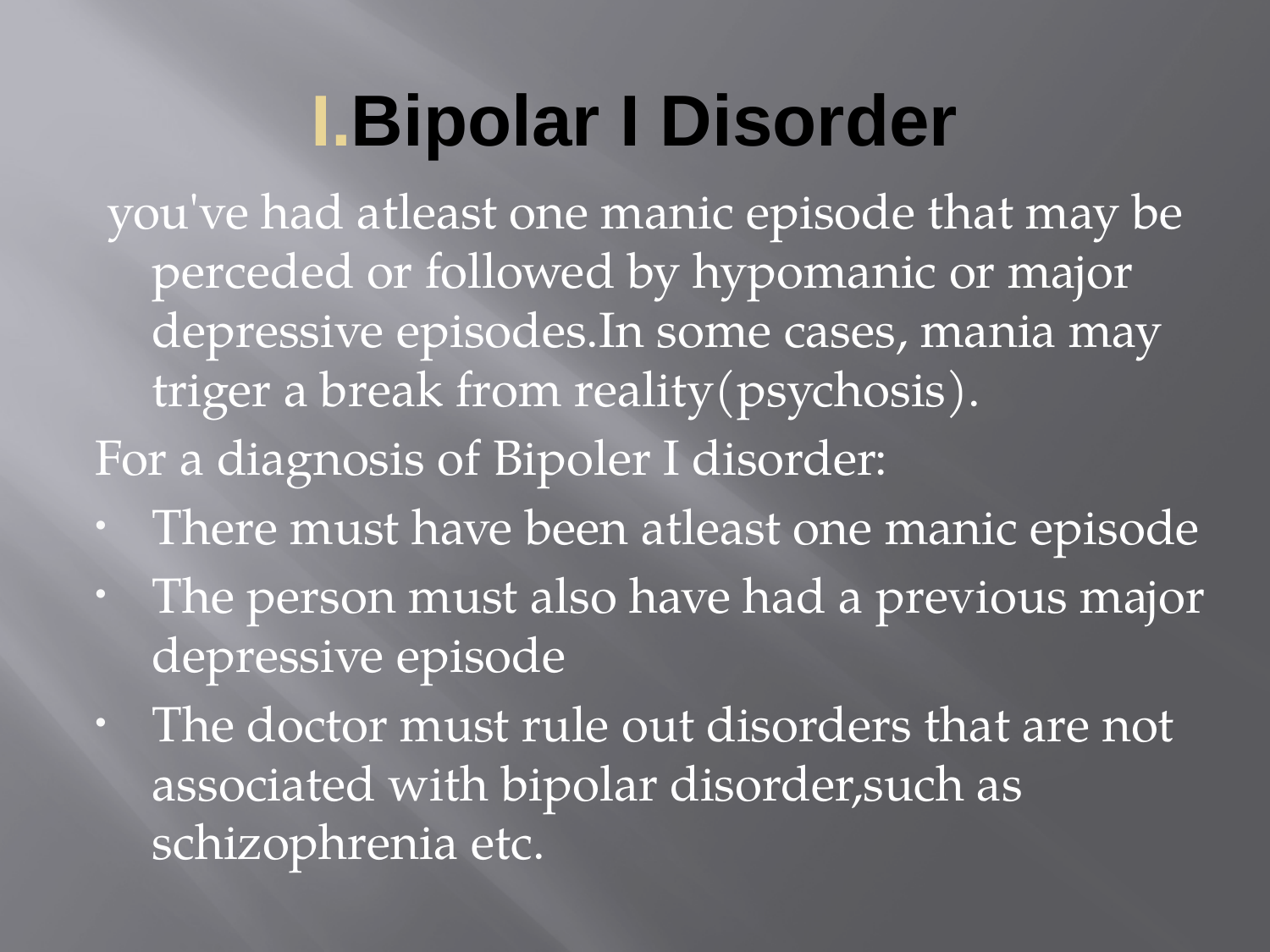

# Bipolar I Disorder
 you've had atleast one manic episode that may be perceded or followed by hypomanic or major depressive episodes.In some cases, mania may triger a break from reality(psychosis).
For a diagnosis of Bipoler I disorder:
There must have been atleast one manic episode
The person must also have had a previous major depressive episode
The doctor must rule out disorders that are not associated with bipolar disorder,such as schizophrenia etc.